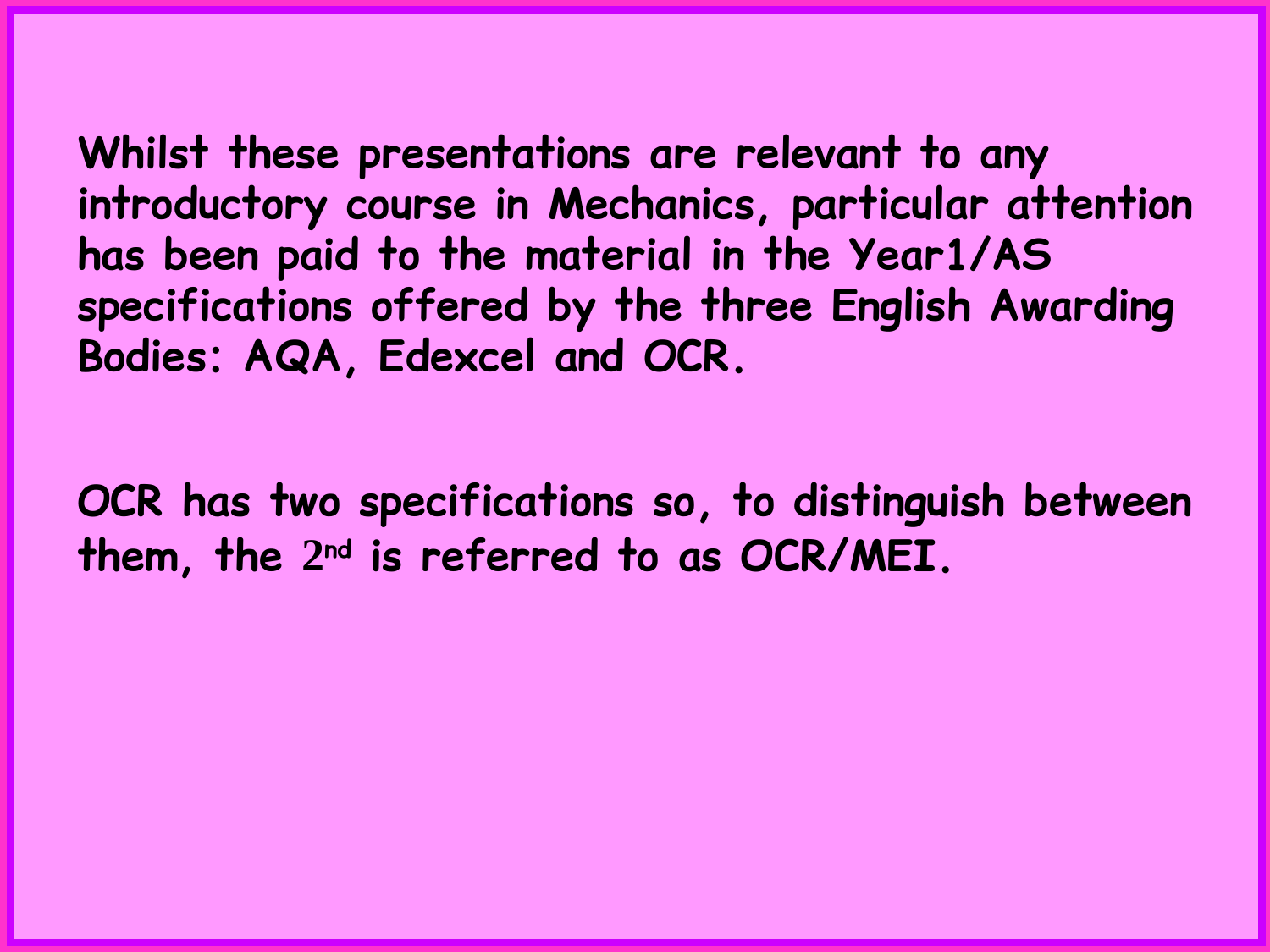

Whilst these presentations are relevant to any introductory course in Mechanics, particular attention has been paid to the material in the Year1/AS specifications offered by the three English Awarding Bodies: AQA, Edexcel and OCR.
OCR has two specifications so, to distinguish between them, the 2nd is referred to as OCR/MEI.